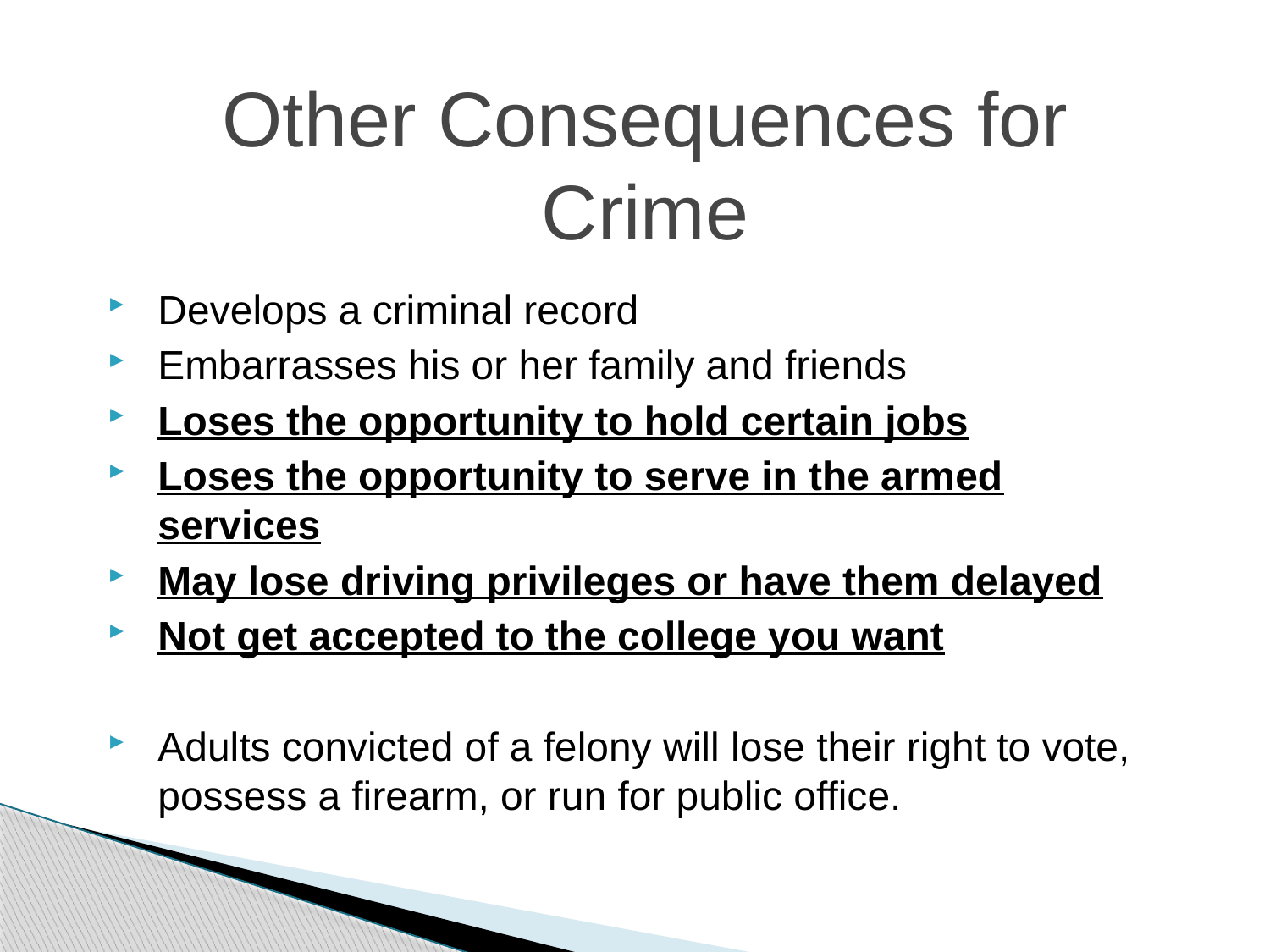

Other Consequences for Crime

Develops a criminal record
Embarrasses his or her family and friends
Loses the opportunity to hold certain jobs
Loses the opportunity to serve in the armed services
May lose driving privileges or have them delayed
Not get accepted to the college you want

Adults convicted of a felony will lose their right to vote, possess a firearm, or run for public office.